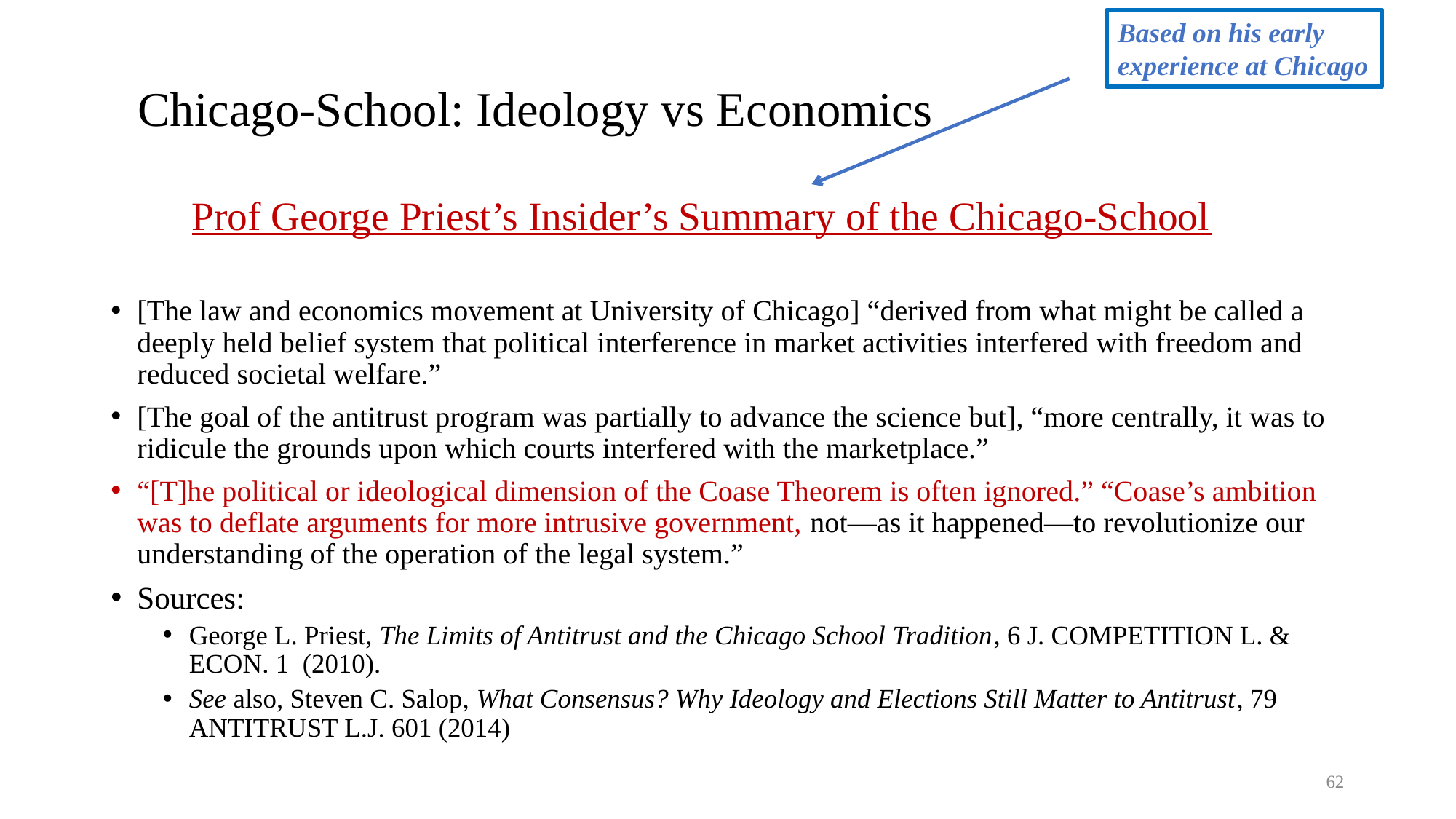

Based on his early experience at Chicago
# Chicago-School: Ideology vs Economics
	Prof George Priest’s Insider’s Summary of the Chicago-School

[The law and economics movement at University of Chicago] “derived from what might be called a deeply held belief system that political interference in market activities interfered with freedom and reduced societal welfare.”
[The goal of the antitrust program was partially to advance the science but], “more centrally, it was to ridicule the grounds upon which courts interfered with the marketplace.”
“[T]he political or ideological dimension of the Coase Theorem is often ignored.” “Coase’s ambition was to deflate arguments for more intrusive government, not—as it happened—to revolutionize our understanding of the operation of the legal system.”
Sources:
George L. Priest, The Limits of Antitrust and the Chicago School Tradition, 6 J. COMPETITION L. & ECON. 1  (2010).
See also, Steven C. Salop, What Consensus? Why Ideology and Elections Still Matter to Antitrust, 79 ANTITRUST L.J. 601 (2014)

62